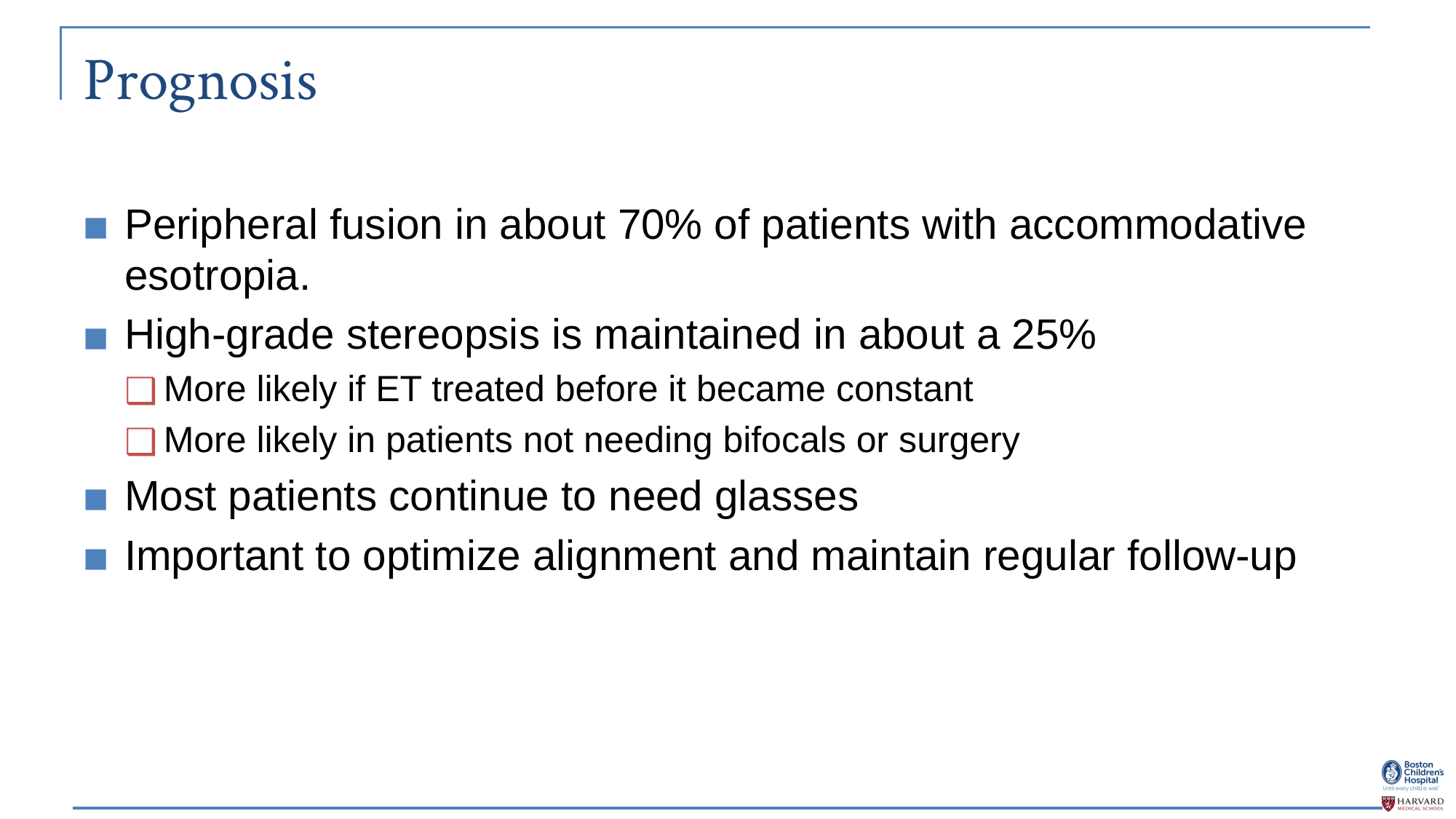

# Prognosis
Peripheral fusion in about 70% of patients with accommodative esotropia.
High-grade stereopsis is maintained in about a 25%
More likely if ET treated before it became constant
More likely in patients not needing bifocals or surgery
Most patients continue to need glasses
Important to optimize alignment and maintain regular follow-up